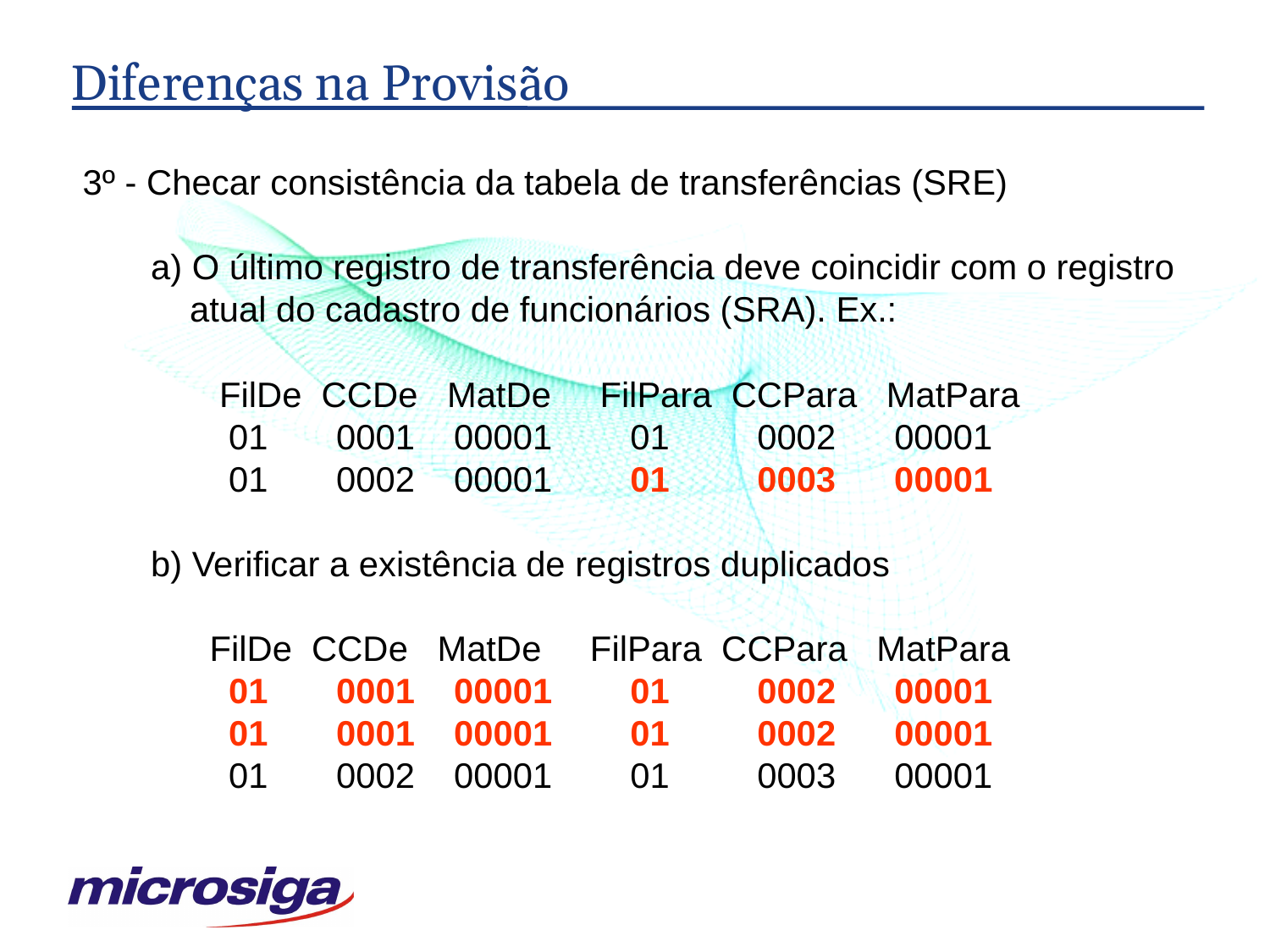

# Diferenças na Provisão

3º - Checar consistência da tabela de transferências (SRE)

       a) O último registro de transferência deve coincidir com o registro
           atual do cadastro de funcionários (SRA). Ex.:

	 FilDe  CCDe   MatDe     FilPara  CCPara   MatPara
               01       0001    00001        01         0002      00001
               01       0002    00001        01         0003      00001

       b) Verificar a existência de registros duplicados

	FilDe  CCDe   MatDe     FilPara  CCPara   MatPara
               01       0001    00001        01         0002      00001
               01       0001    00001        01         0002      00001
               01       0002    00001        01         0003      00001